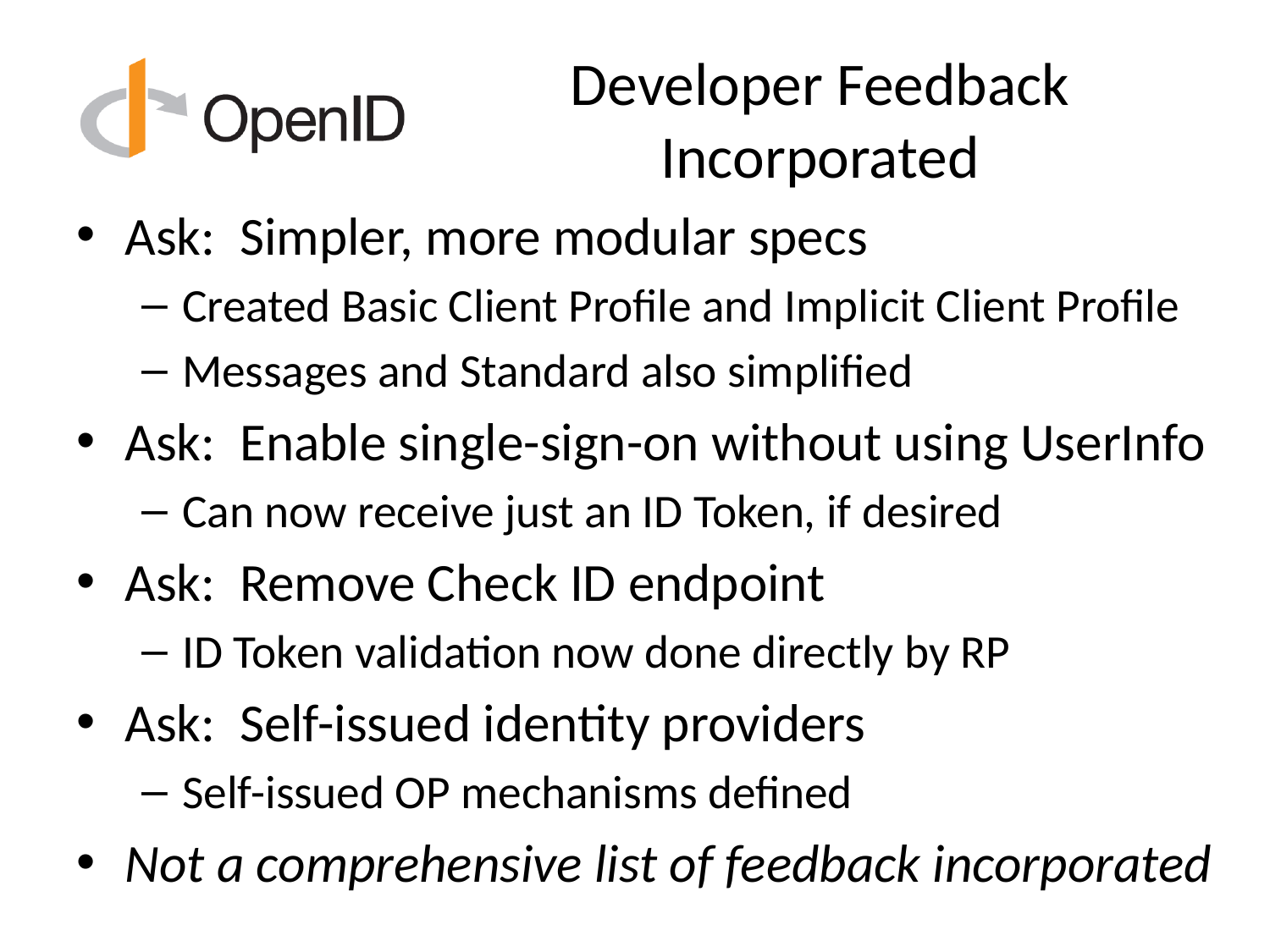

# Developer Feedback Incorporated
Ask:  Simpler, more modular specs
Created Basic Client Profile and Implicit Client Profile
Messages and Standard also simplified
Ask:  Enable single-sign-on without using UserInfo
Can now receive just an ID Token, if desired
Ask:  Remove Check ID endpoint
ID Token validation now done directly by RP
Ask:  Self-issued identity providers
Self-issued OP mechanisms defined
Not a comprehensive list of feedback incorporated